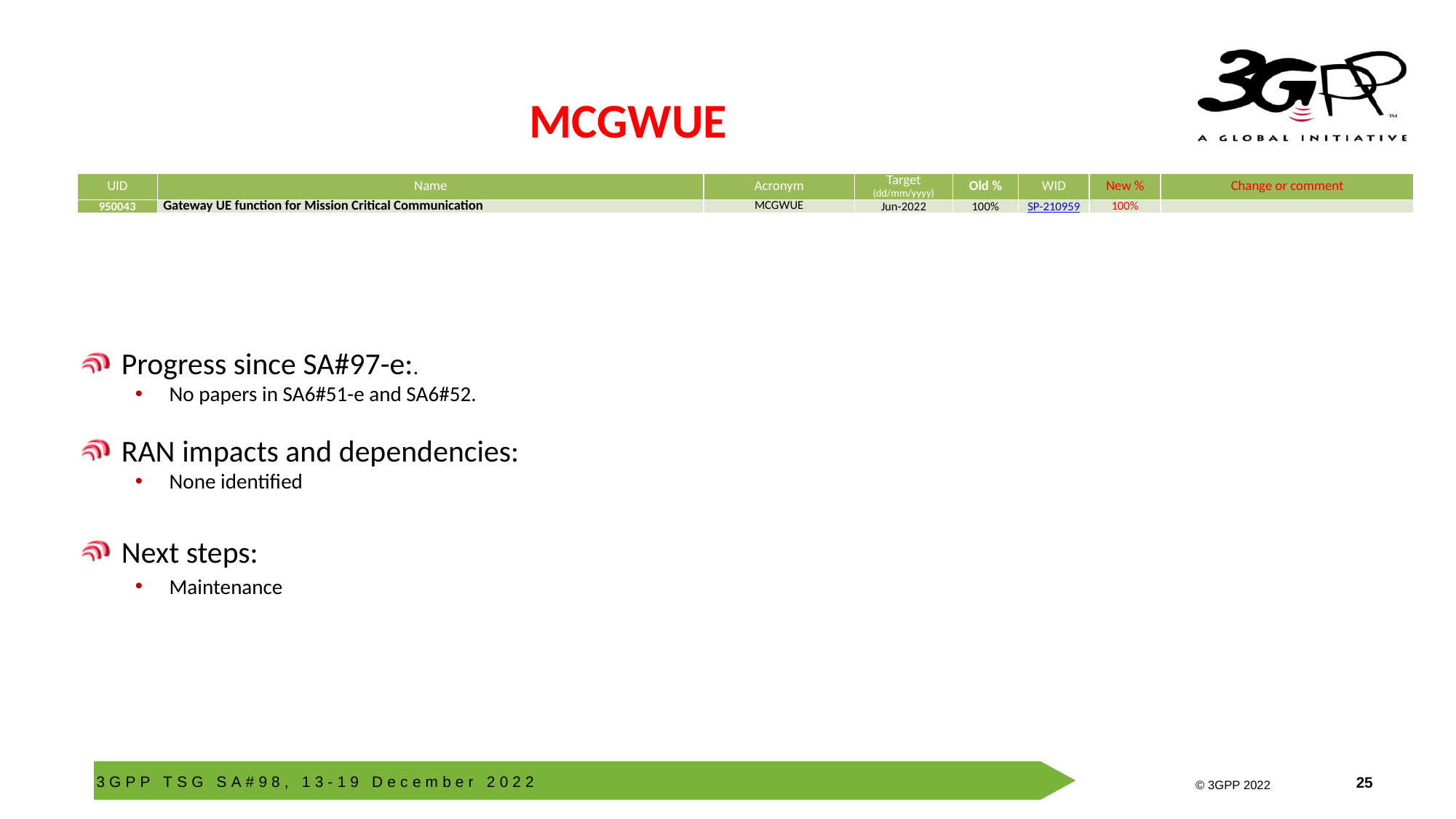

MCGWUE
| UID | Name | Acronym | Target (dd/mm/yyyy) | Old % | WID | New % | Change or comment |
| --- | --- | --- | --- | --- | --- | --- | --- |
| 950043 | Gateway UE function for Mission Critical Communication | MCGWUE | Jun-2022 | 100% | SP-210959 | 100% |  |
Progress since SA#97-e:.
No papers in SA6#51-e and SA6#52.

RAN impacts and dependencies:
None identified

Next steps:
Maintenance